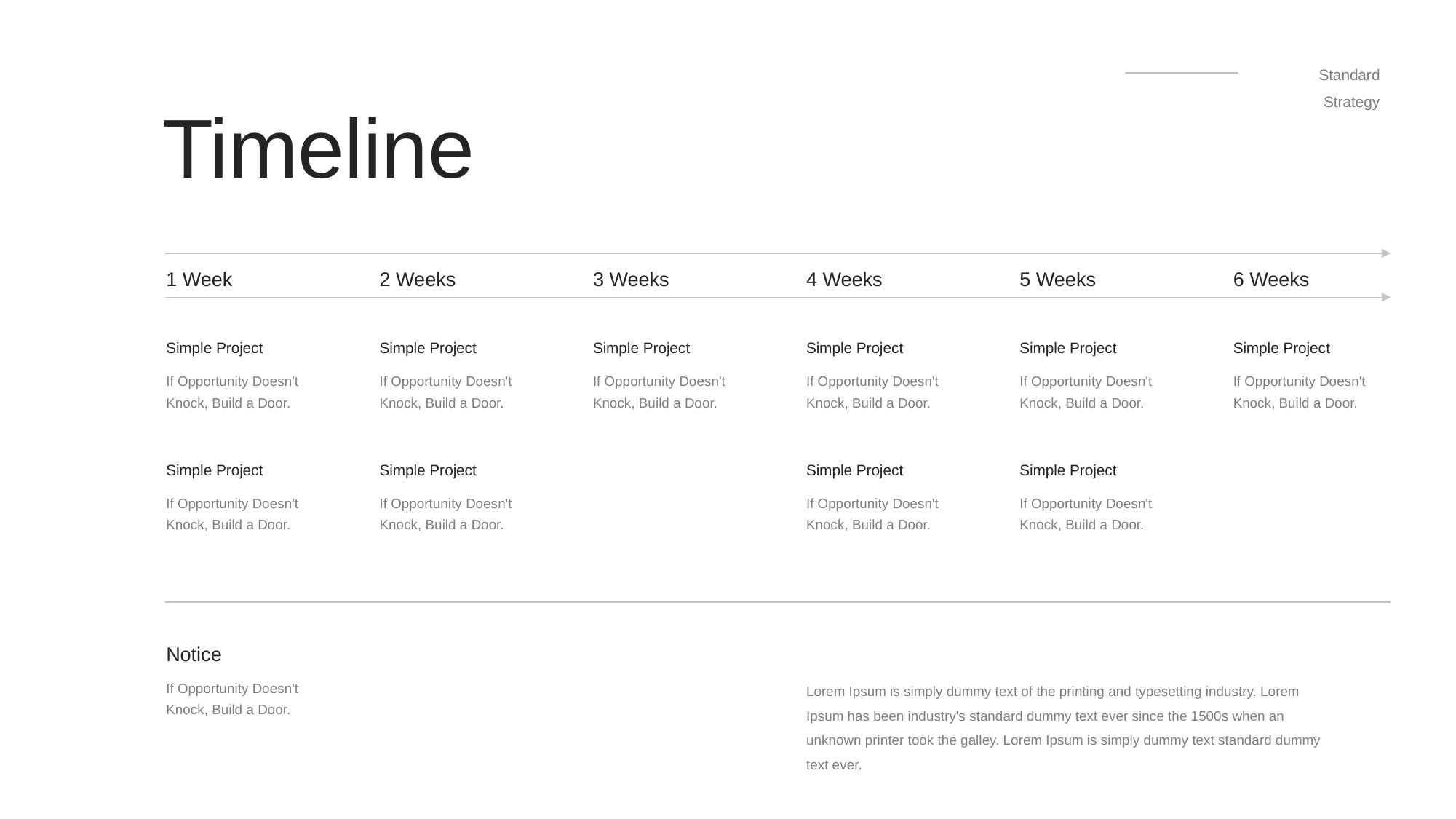

Standard Strategy
Timeline
1 Week
2 Weeks
3 Weeks
4 Weeks
5 Weeks
6 Weeks
Simple Project
Simple Project
Simple Project
Simple Project
Simple Project
Simple Project
If Opportunity Doesn't Knock, Build a Door.
If Opportunity Doesn't Knock, Build a Door.
If Opportunity Doesn't Knock, Build a Door.
If Opportunity Doesn't Knock, Build a Door.
If Opportunity Doesn't Knock, Build a Door.
If Opportunity Doesn't Knock, Build a Door.
Simple Project
Simple Project
Simple Project
Simple Project
If Opportunity Doesn't Knock, Build a Door.
If Opportunity Doesn't Knock, Build a Door.
If Opportunity Doesn't Knock, Build a Door.
If Opportunity Doesn't Knock, Build a Door.
Notice
If Opportunity Doesn't Knock, Build a Door.
Lorem Ipsum is simply dummy text of the printing and typesetting industry. Lorem Ipsum has been industry's standard dummy text ever since the 1500s when an unknown printer took the galley. Lorem Ipsum is simply dummy text standard dummy text ever.